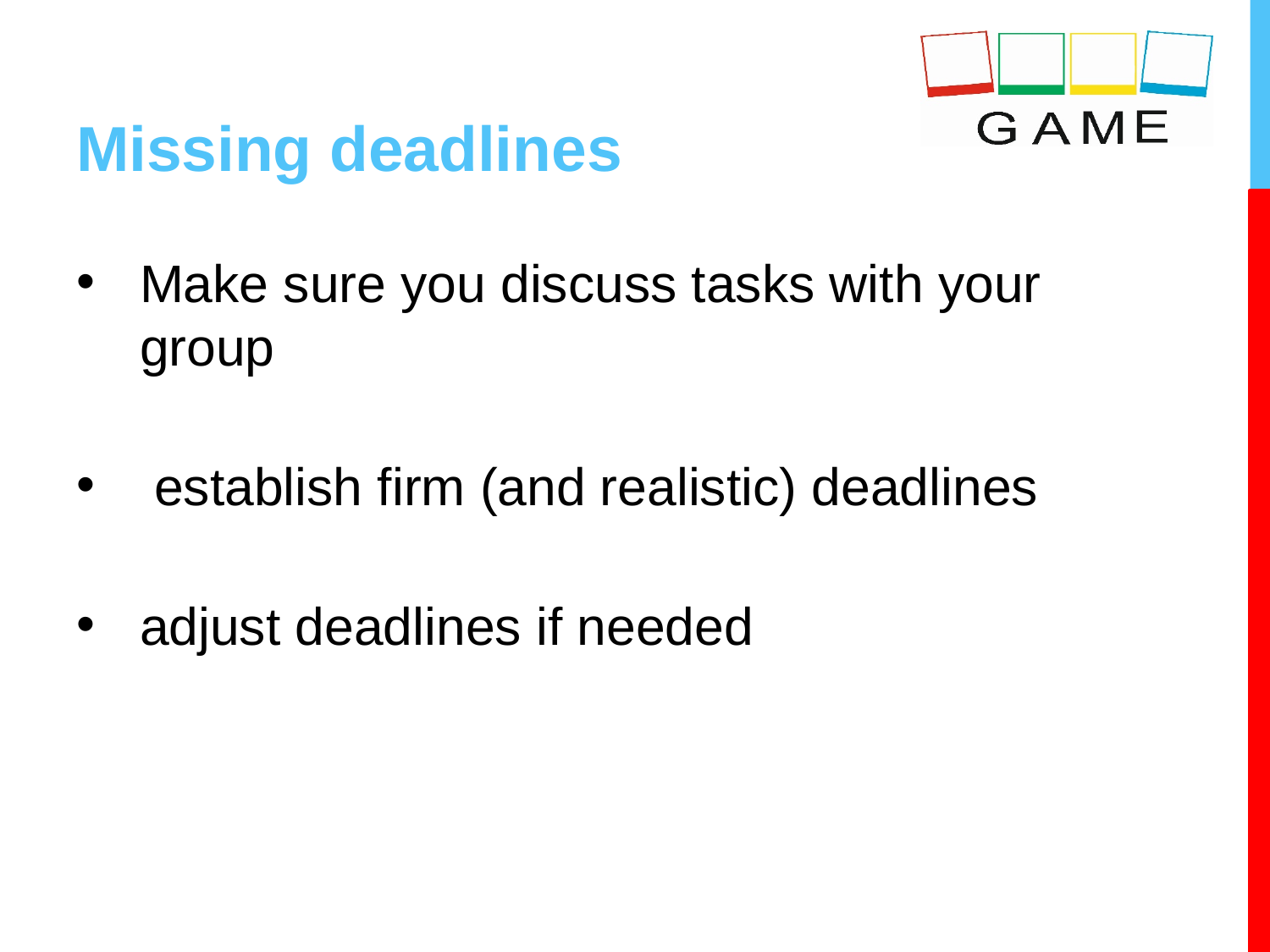

# Missing deadlines
Make sure you discuss tasks with your group

 establish firm (and realistic) deadlines

adjust deadlines if needed